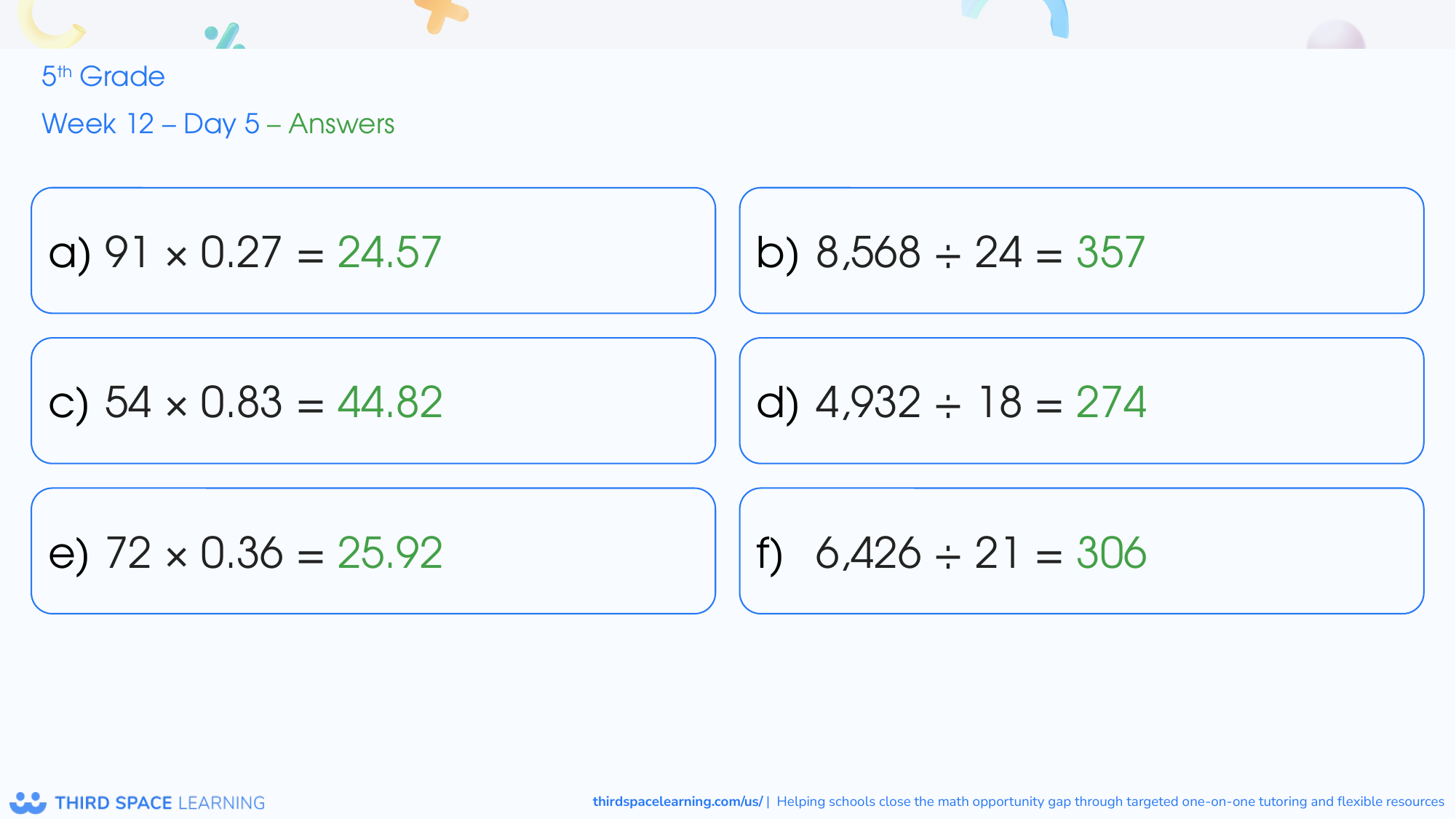

5th Grade
Week 12 – Day 5 – Answers
91 × 0.27 = 24.57
8,568 ÷ 24 = 357
54 × 0.83 = 44.82
4,932 ÷ 18 = 274
72 × 0.36 = 25.92
6,426 ÷ 21 = 306